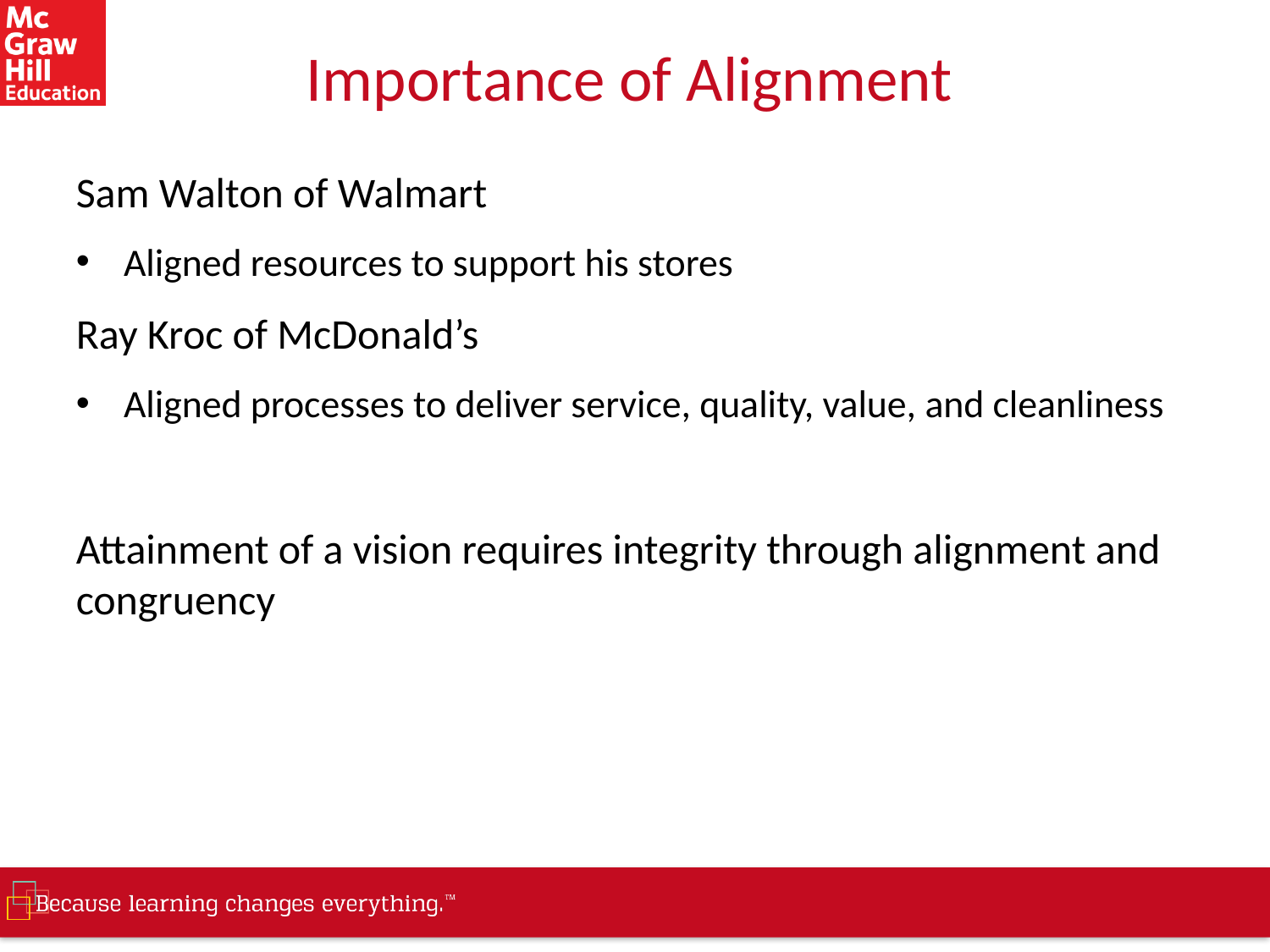

# Importance of Alignment
Sam Walton of Walmart
Aligned resources to support his stores
Ray Kroc of McDonald’s
Aligned processes to deliver service, quality, value, and cleanliness

Attainment of a vision requires integrity through alignment and congruency